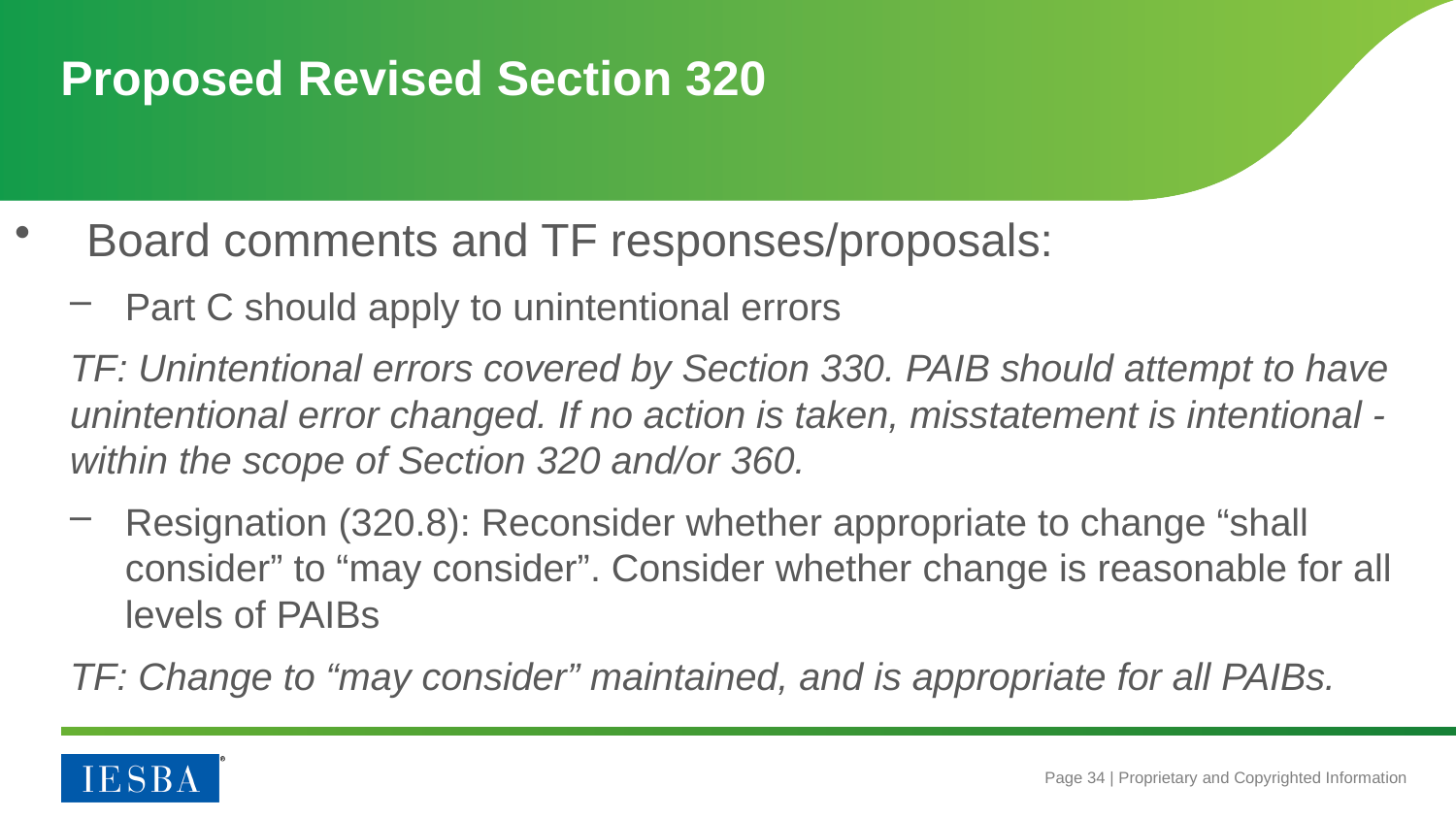

# Proposed Revised Section 320
Board comments and TF responses/proposals:
Part C should apply to unintentional errors
TF: Unintentional errors covered by Section 330. PAIB should attempt to have unintentional error changed. If no action is taken, misstatement is intentional - within the scope of Section 320 and/or 360.
Resignation (320.8): Reconsider whether appropriate to change “shall consider” to “may consider”. Consider whether change is reasonable for all levels of PAIBs
TF: Change to “may consider” maintained, and is appropriate for all PAIBs.